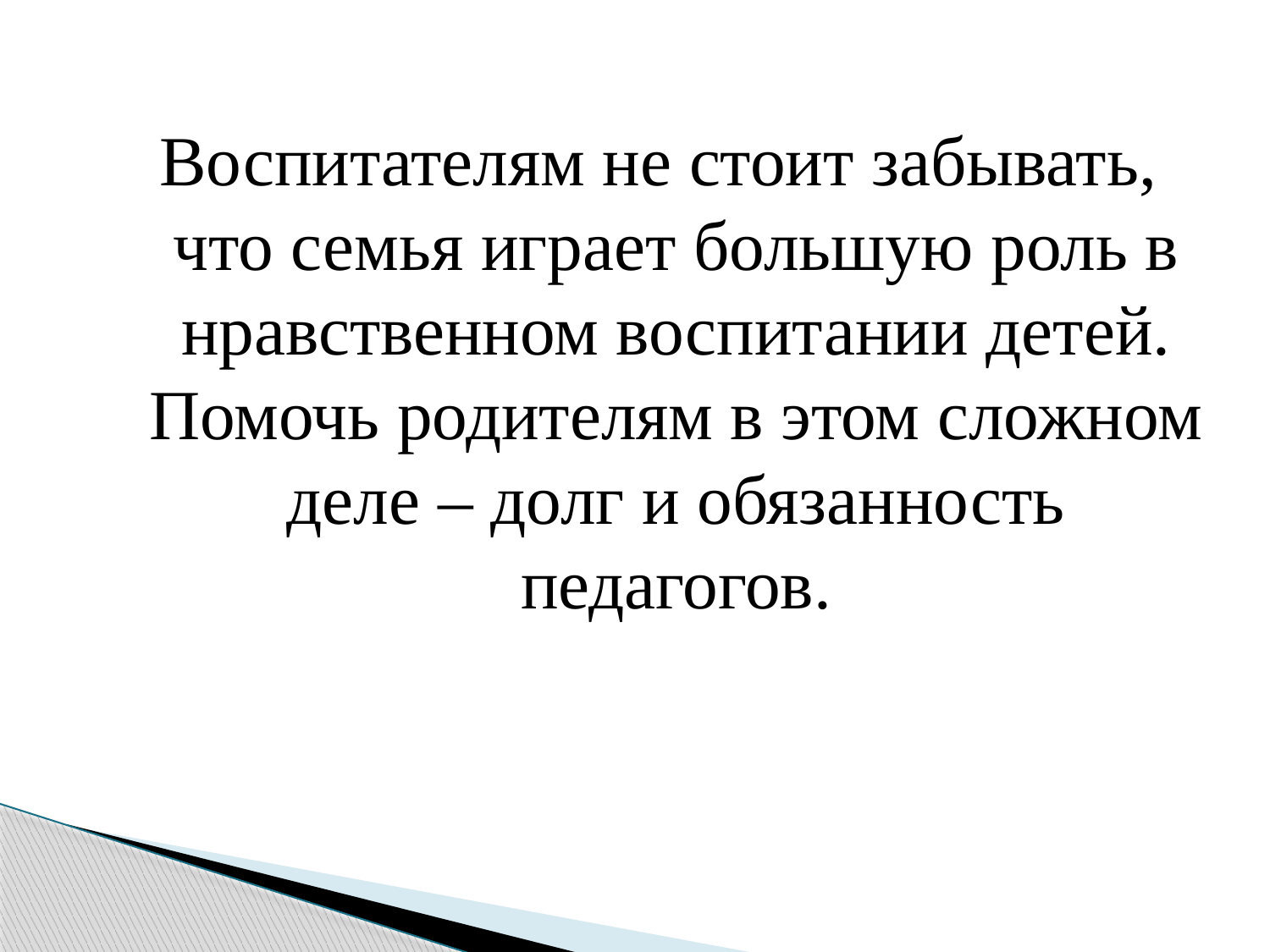

#
Воспитателям не стоит забывать, что семья играет большую роль в нравственном воспитании детей. Помочь родителям в этом сложном деле – долг и обязанность педагогов.